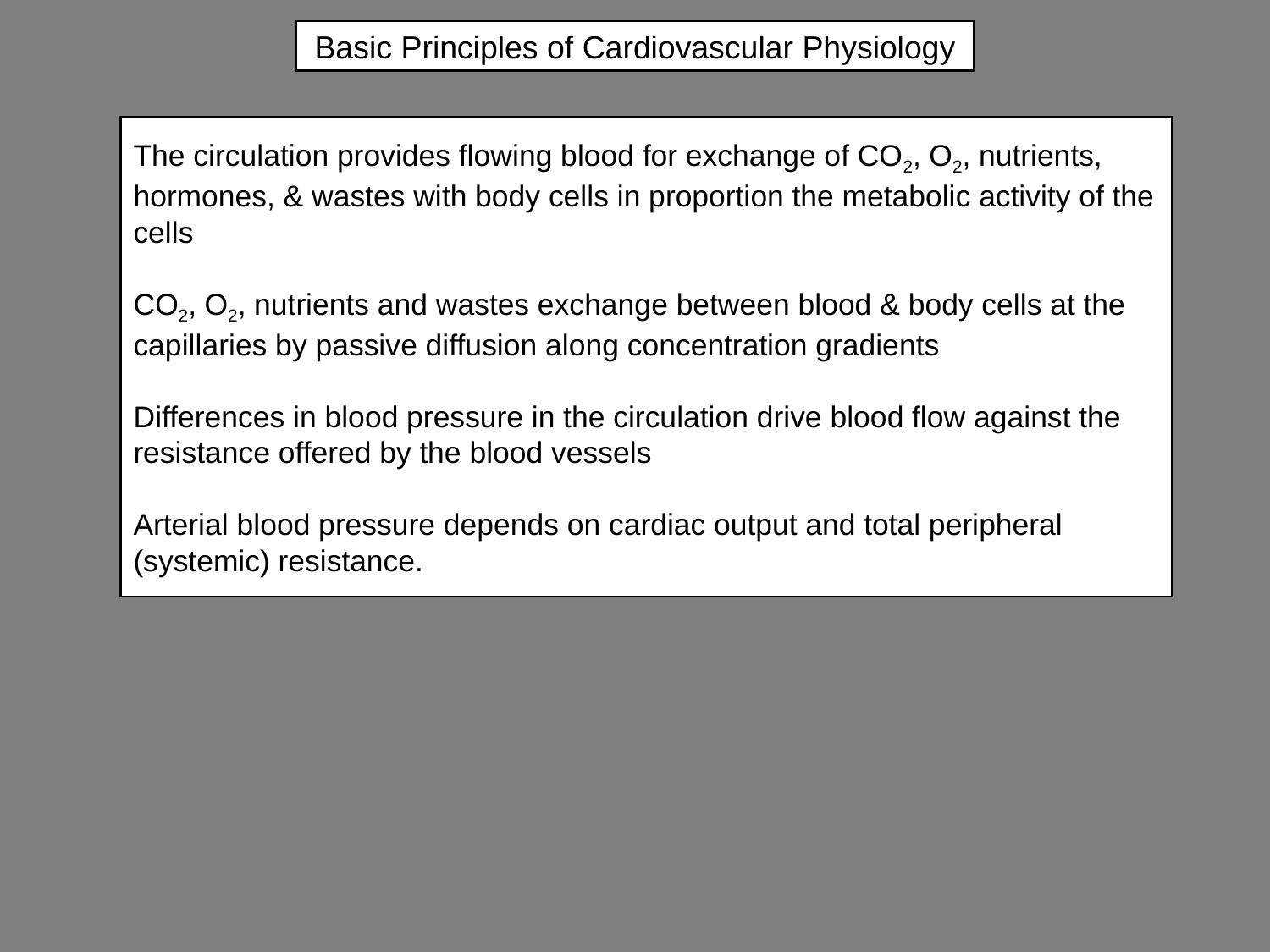

# Basic Principles of Cardiovascular Physiology
The circulation provides flowing blood for exchange of CO2, O2, nutrients, hormones, & wastes with body cells in proportion the metabolic activity of the cells

CO2, O2, nutrients and wastes exchange between blood & body cells at the capillaries by passive diffusion along concentration gradients

Differences in blood pressure in the circulation drive blood flow against the resistance offered by the blood vessels

Arterial blood pressure depends on cardiac output and total peripheral (systemic) resistance.